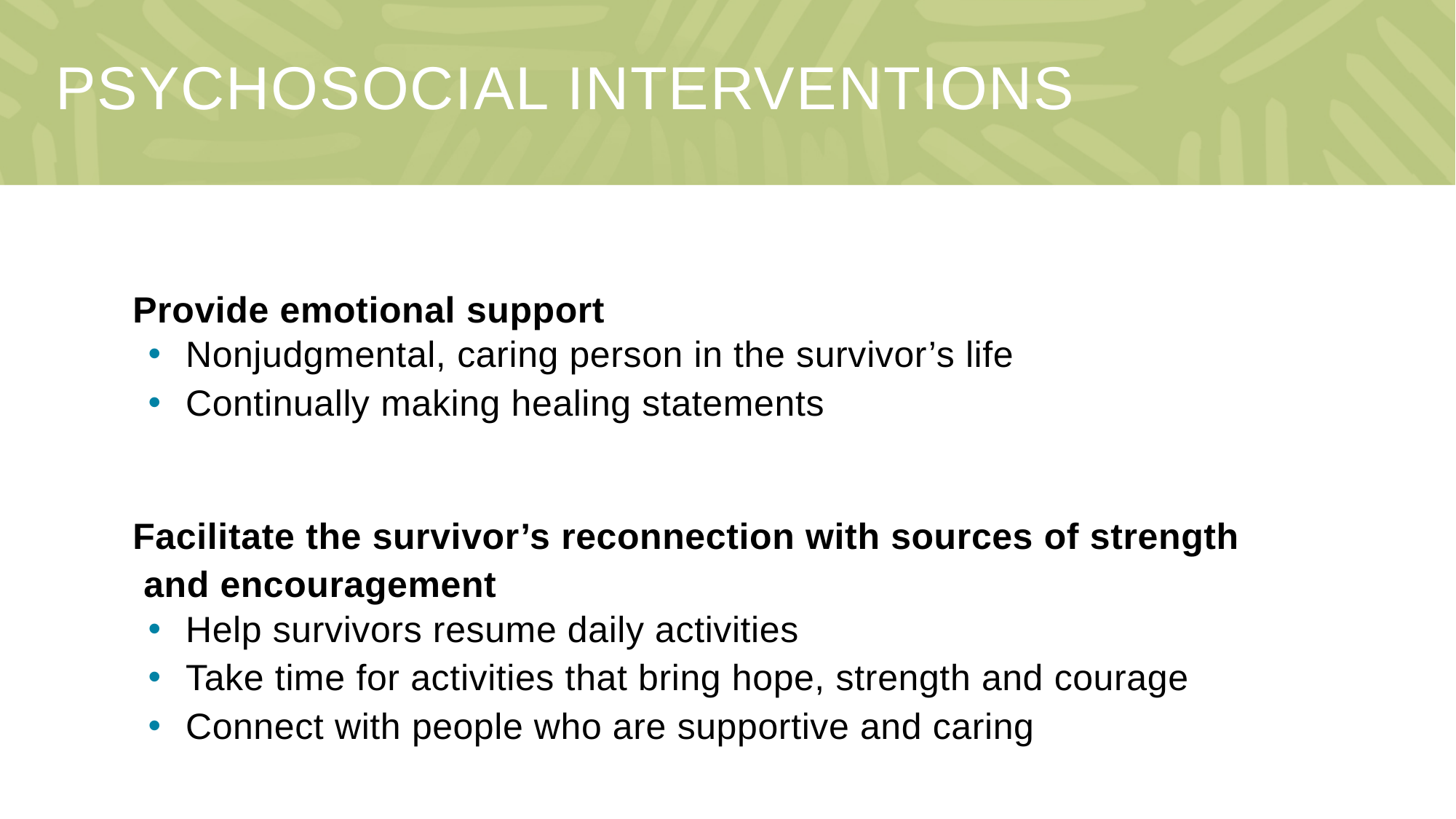

# Psychosocial interventions
Provide emotional support
  Nonjudgmental, caring person in the survivor’s life
  Continually making healing statements

Facilitate the survivor’s reconnection with sources of strength and encouragement
  Help survivors resume daily activities
  Take time for activities that bring hope, strength and courage
  Connect with people who are supportive and caring